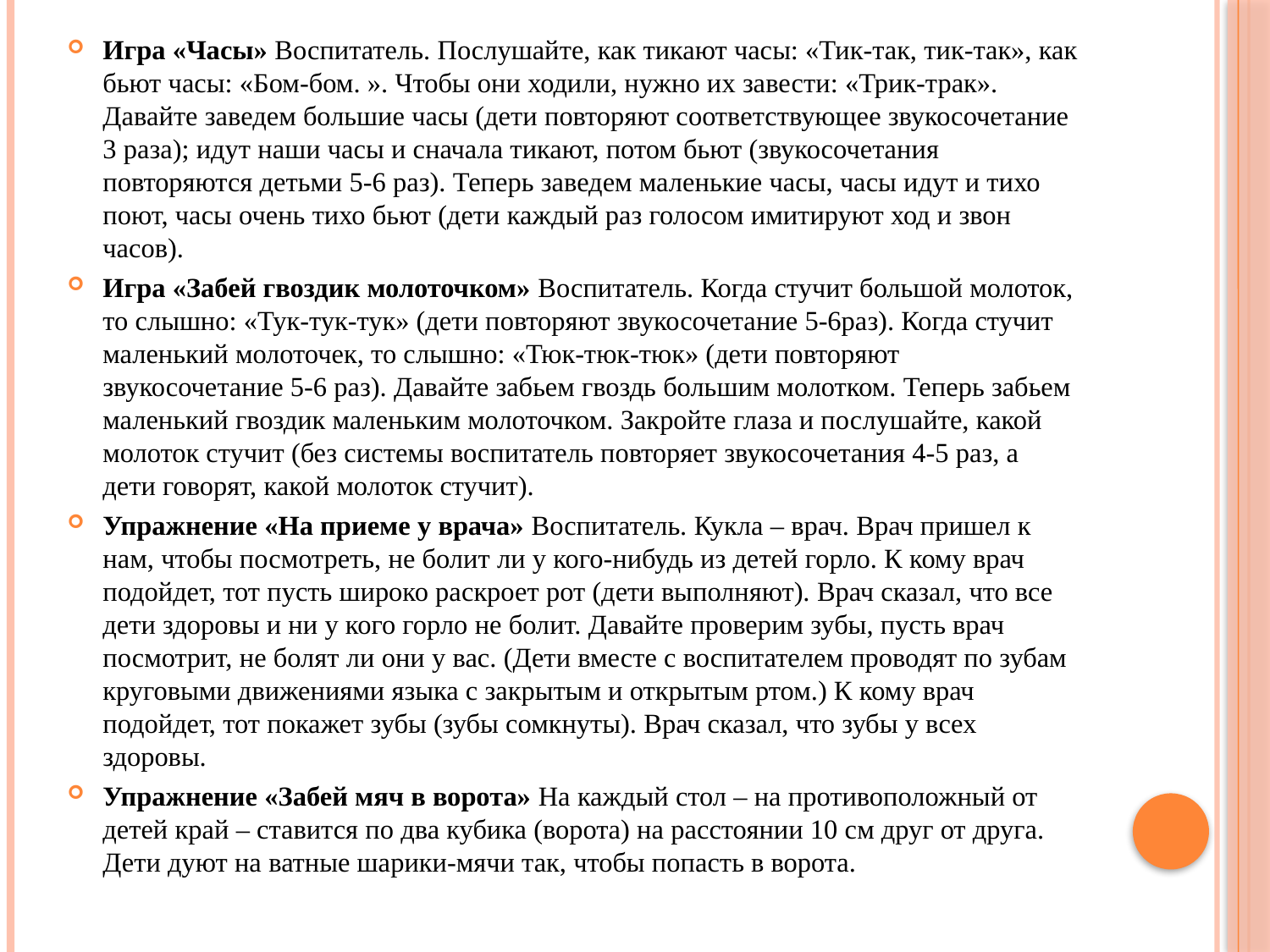

Игра «Часы» Воспитатель. Послушайте, как тикают часы: «Тик-так, тик-так», как бьют часы: «Бом-бом. ». Чтобы они ходили, нужно их завести: «Трик-трак». Давайте заведем большие часы (дети повторяют соответствующее звукосочетание 3 раза); идут наши часы и сначала тикают, потом бьют (звукосочетания повторяются детьми 5-6 раз). Теперь заведем маленькие часы, часы идут и тихо поют, часы очень тихо бьют (дети каждый раз голосом имитируют ход и звон часов).
Игра «Забей гвоздик молоточком» Воспитатель. Когда стучит большой молоток, то слышно: «Тук-тук-тук» (дети повторяют звукосочетание 5-6раз). Когда стучит маленький молоточек, то слышно: «Тюк-тюк-тюк» (дети повторяют звукосочетание 5-6 раз). Давайте забьем гвоздь большим молотком. Теперь забьем маленький гвоздик маленьким молоточком. Закройте глаза и послушайте, какой молоток стучит (без системы воспитатель повторяет звукосочетания 4-5 раз, а дети говорят, какой молоток стучит).
Упражнение «На приеме у врача» Воспитатель. Кукла – врач. Врач пришел к нам, чтобы посмотреть, не болит ли у кого-нибудь из детей горло. К кому врач подойдет, тот пусть широко раскроет рот (дети выполняют). Врач сказал, что все дети здоровы и ни у кого горло не болит. Давайте проверим зубы, пусть врач посмотрит, не болят ли они у вас. (Дети вместе с воспитателем проводят по зубам круговыми движениями языка с закрытым и открытым ртом.) К кому врач подойдет, тот покажет зубы (зубы сомкнуты). Врач сказал, что зубы у всех здоровы.
Упражнение «Забей мяч в ворота» На каждый стол – на противоположный от детей край – ставится по два кубика (ворота) на расстоянии 10 см друг от друга. Дети дуют на ватные шарики-мячи так, чтобы попасть в ворота.